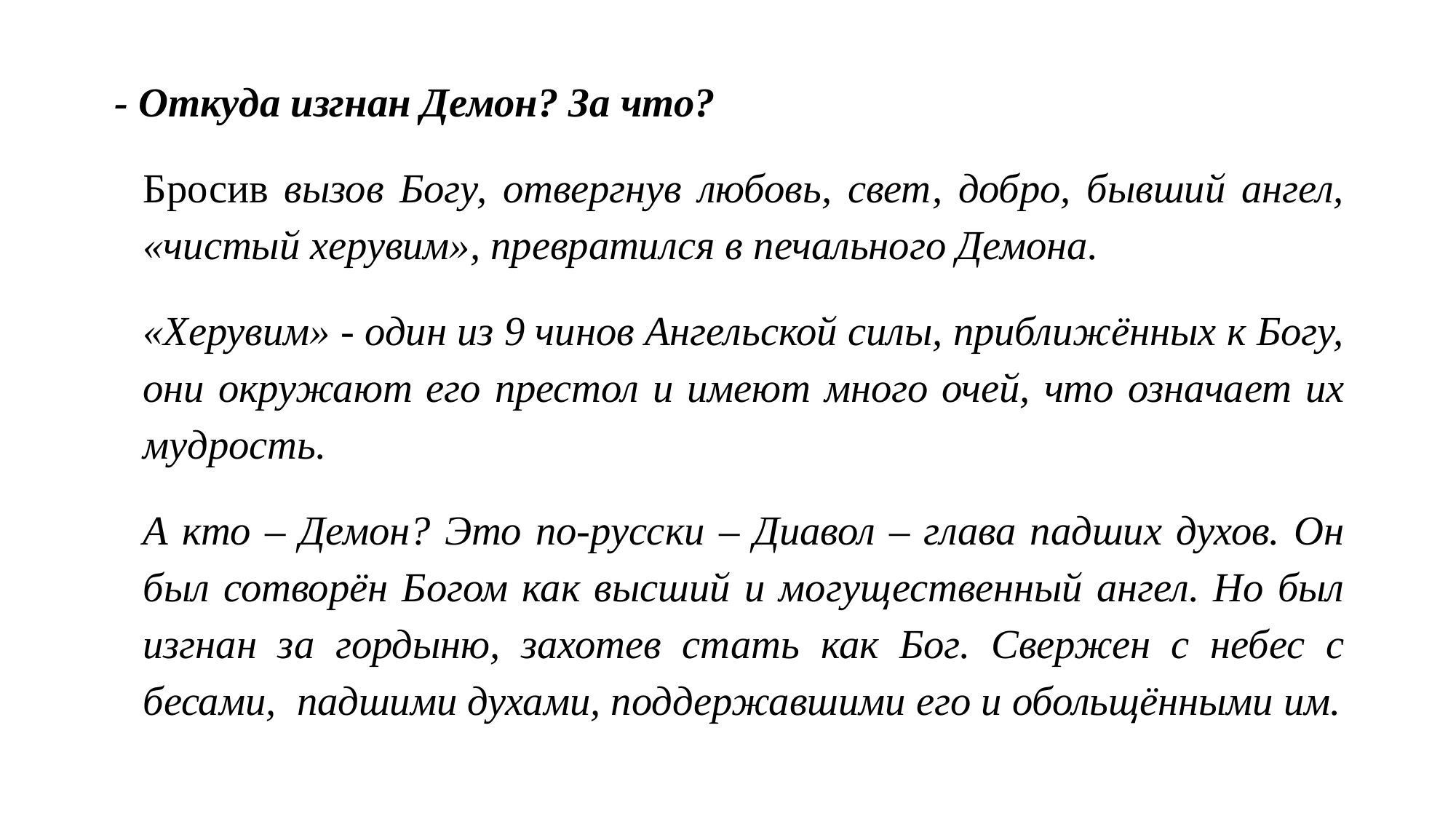

#
- Откуда изгнан Демон? За что?
Бросив вызов Богу, отвергнув любовь, свет, добро, бывший ангел, «чистый херувим», превратился в печального Демона.
«Херувим» - один из 9 чинов Ангельской силы, приближённых к Богу, они окружают его престол и имеют много очей, что означает их мудрость.
А кто – Демон? Это по-русски – Диавол – глава падших духов. Он был сотворён Богом как высший и могущественный ангел. Но был изгнан за гордыню, захотев стать как Бог. Свержен с небес с бесами,  падшими духами, поддержавшими его и обольщёнными им.